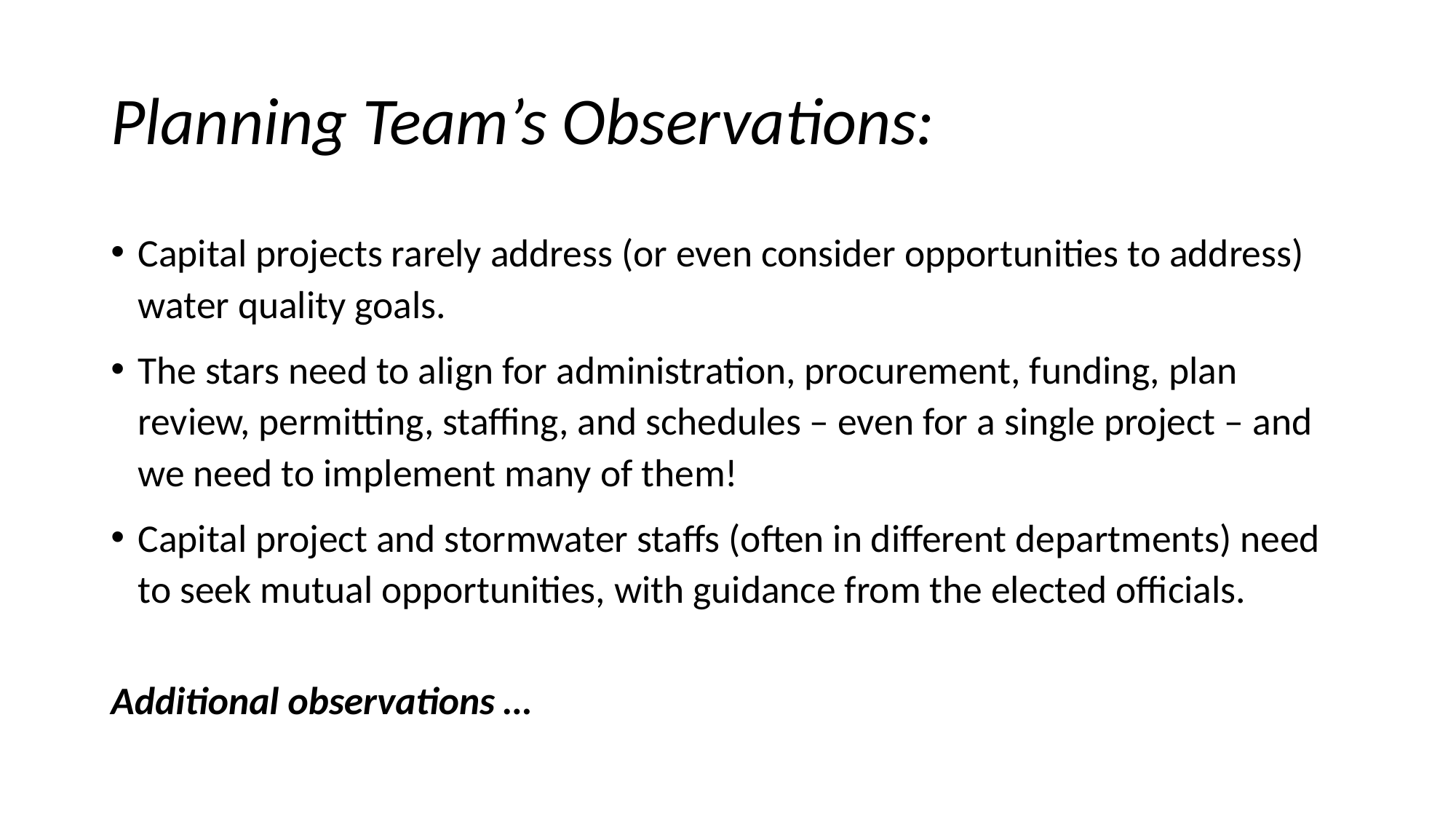

# Planning Team’s Observations:
Capital projects rarely address (or even consider opportunities to address) water quality goals.
The stars need to align for administration, procurement, funding, plan review, permitting, staffing, and schedules – even for a single project – and we need to implement many of them!
Capital project and stormwater staffs (often in different departments) need to seek mutual opportunities, with guidance from the elected officials.

Additional observations …